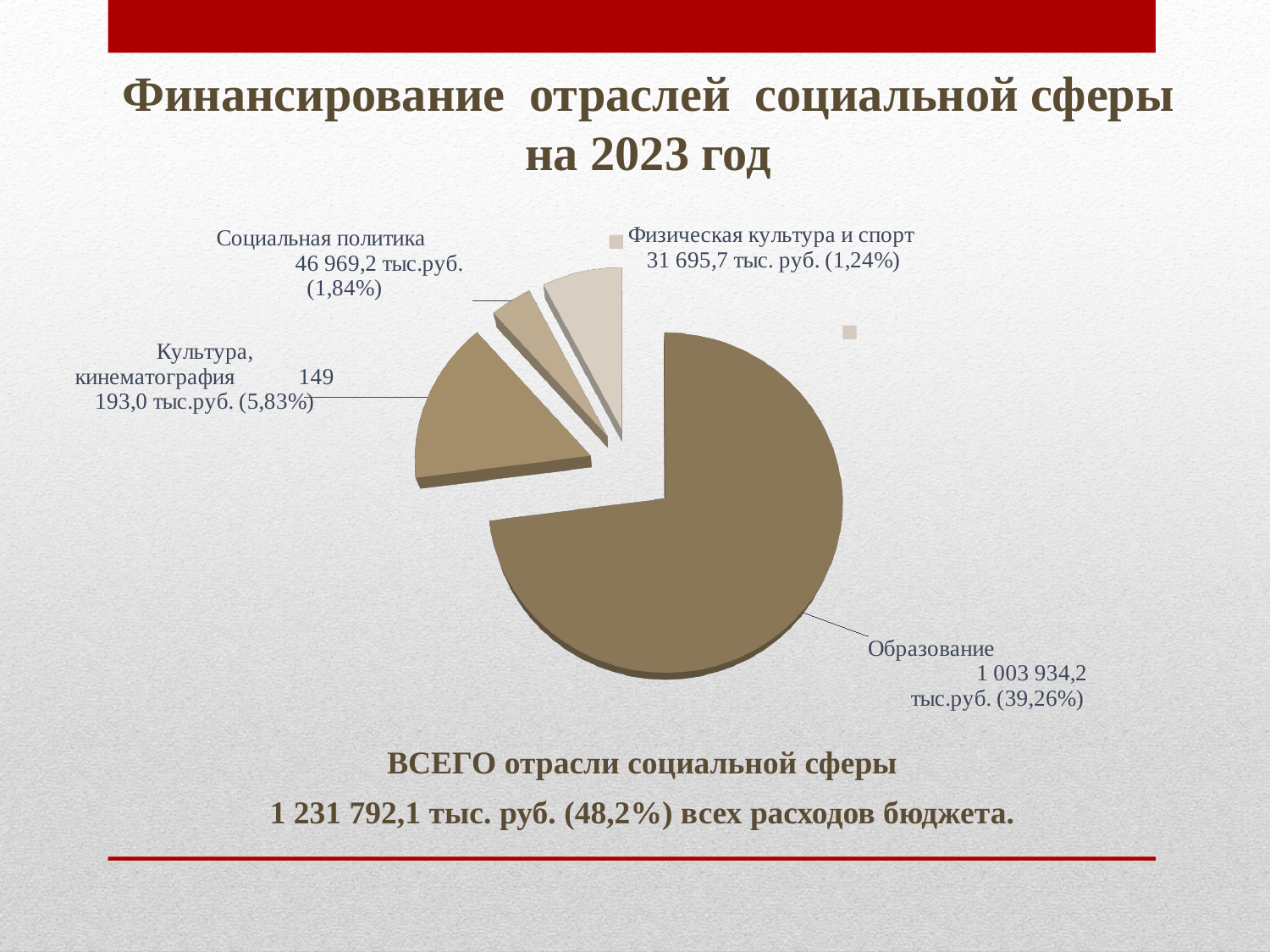

Финансирование  отраслей  социальной сферы на 2023 год

[unsupported chart]

ВСЕГО отрасли социальной сферы
1 231 792,1 тыс. руб. (48,2%) всех расходов бюджета.